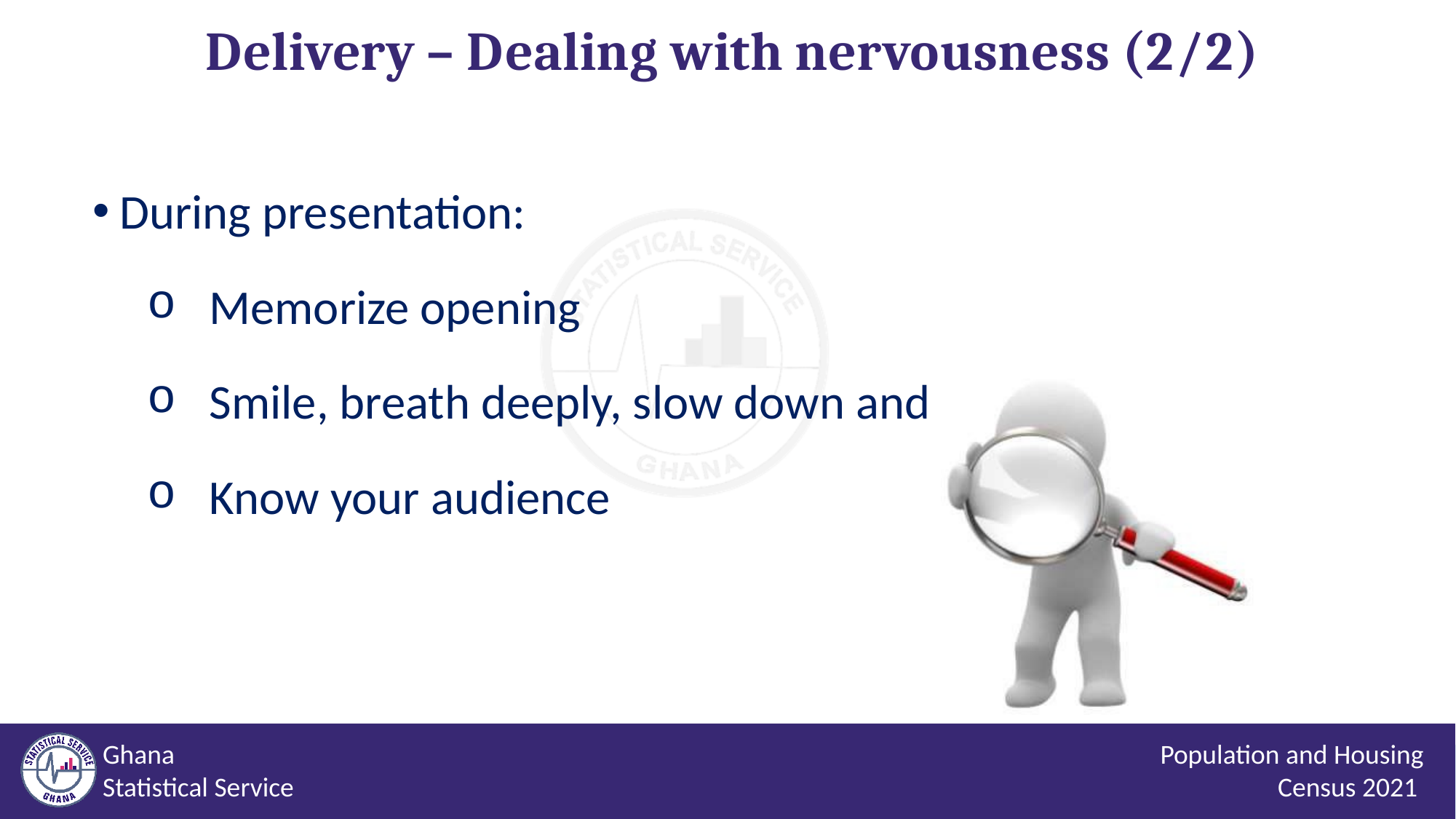

# Delivery – Dealing with nervousness (2/2)
During presentation:
Memorize opening
Smile, breath deeply, slow down and pause
Know your audience